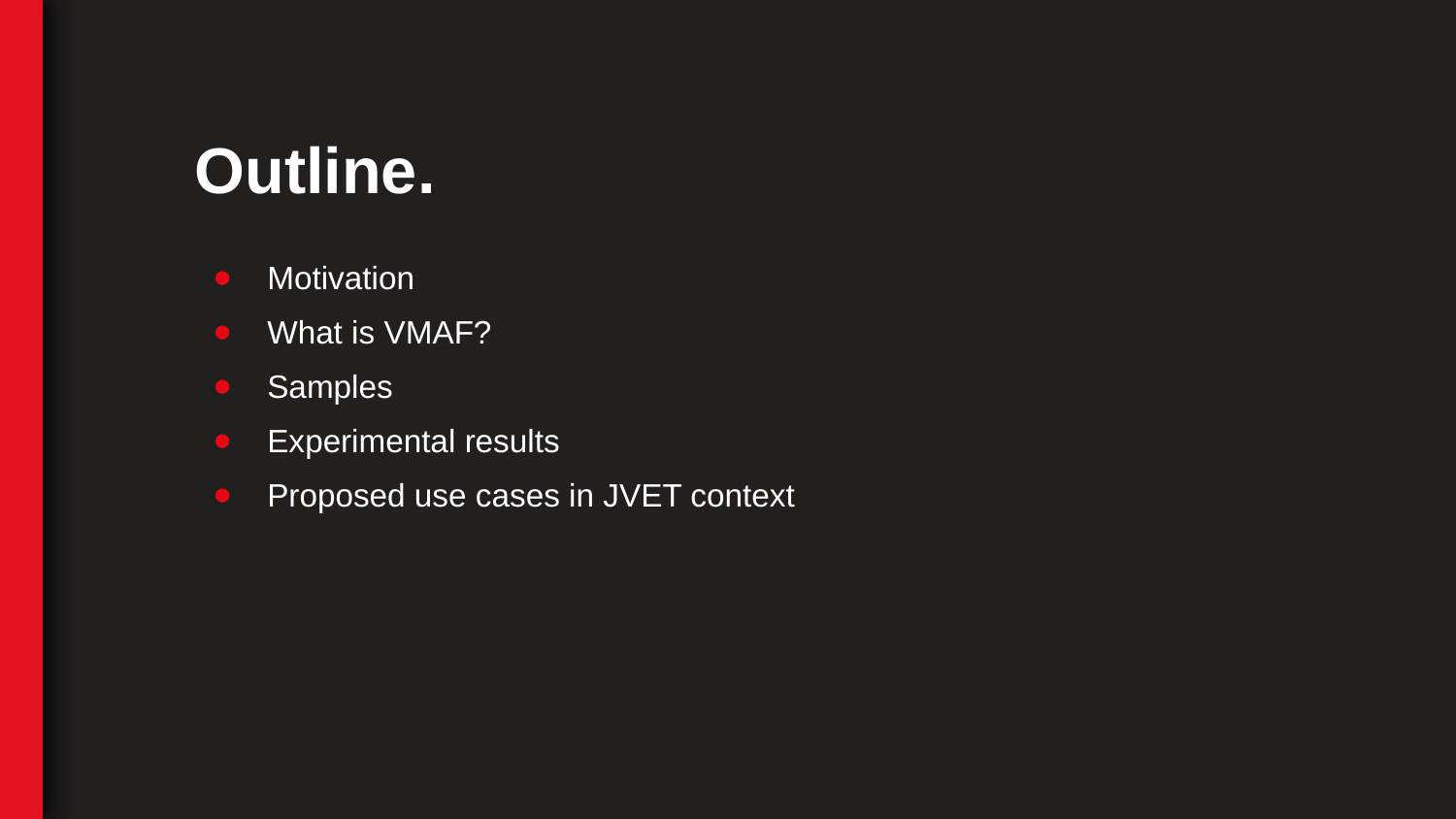

Outline.
Motivation
What is VMAF?
Samples
Experimental results
Proposed use cases in JVET context